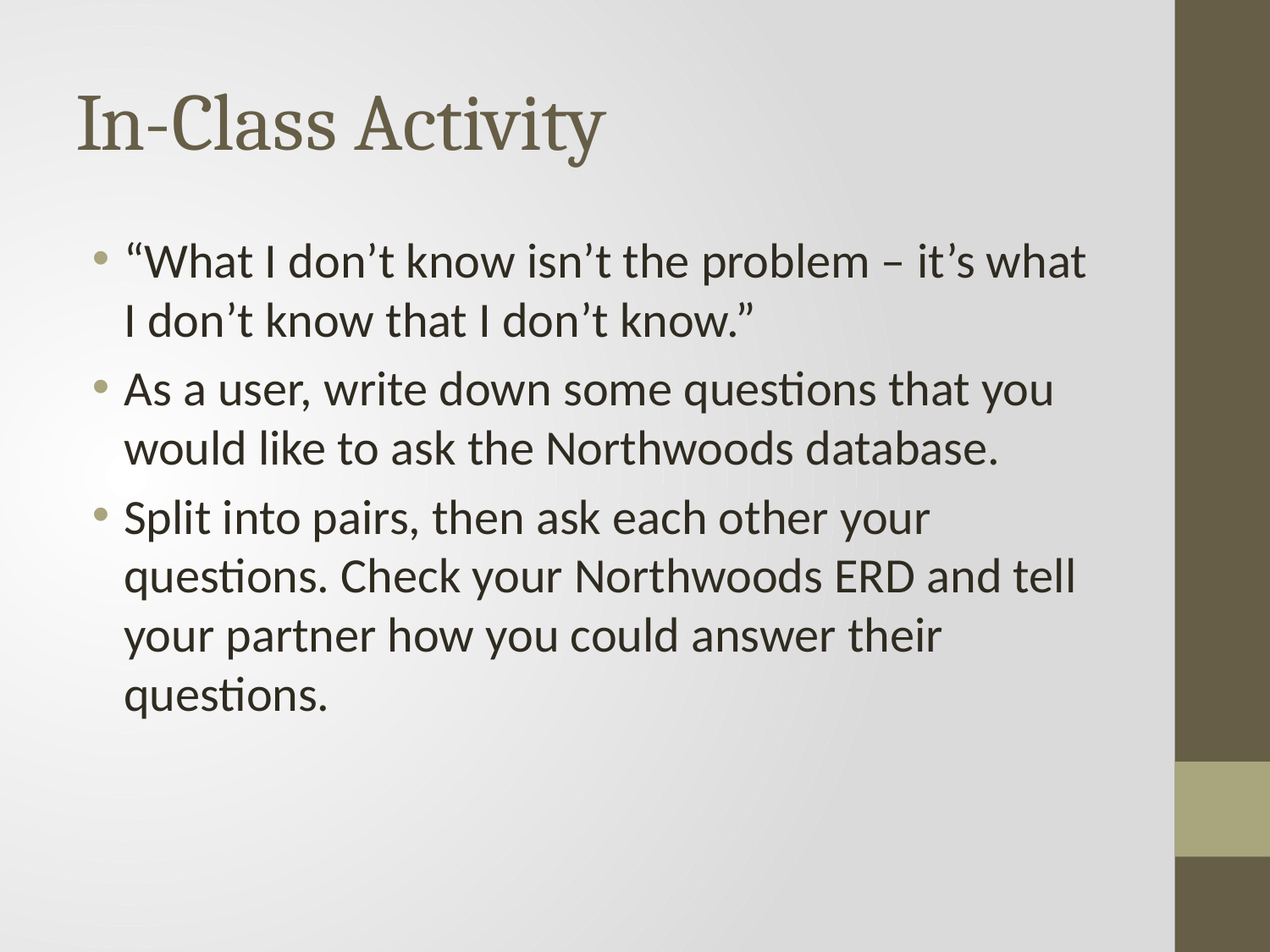

# In-Class Activity
“What I don’t know isn’t the problem – it’s what I don’t know that I don’t know.”
As a user, write down some questions that you would like to ask the Northwoods database.
Split into pairs, then ask each other your questions. Check your Northwoods ERD and tell your partner how you could answer their questions.